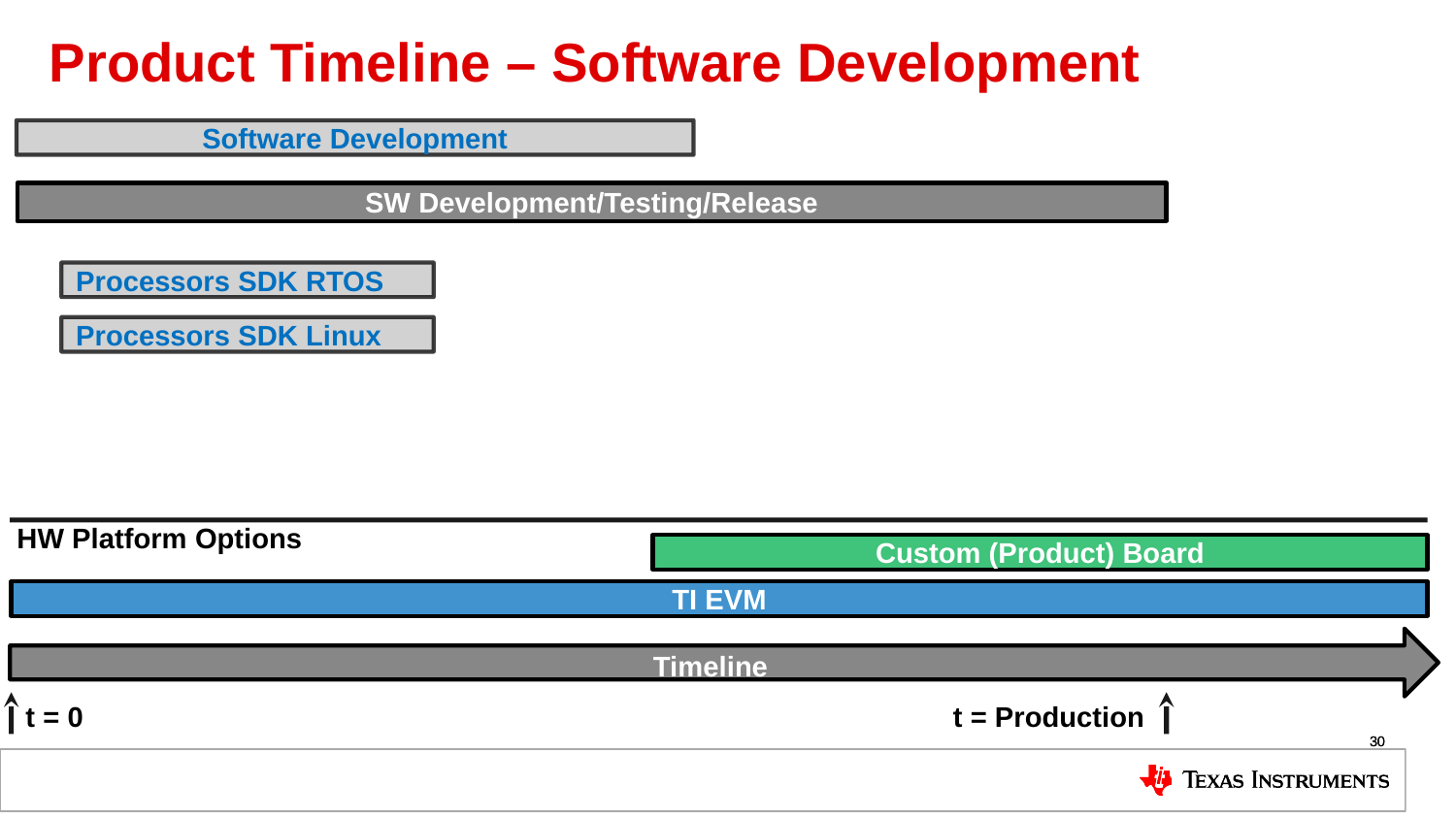

# Product Timeline – Software Development
Software Development
SW Development/Testing/Release
Processors SDK RTOS
Processors SDK Linux
HW Platform Options
Custom (Product) Board
TI EVM
Timeline
t = 0
t = Production
30
30